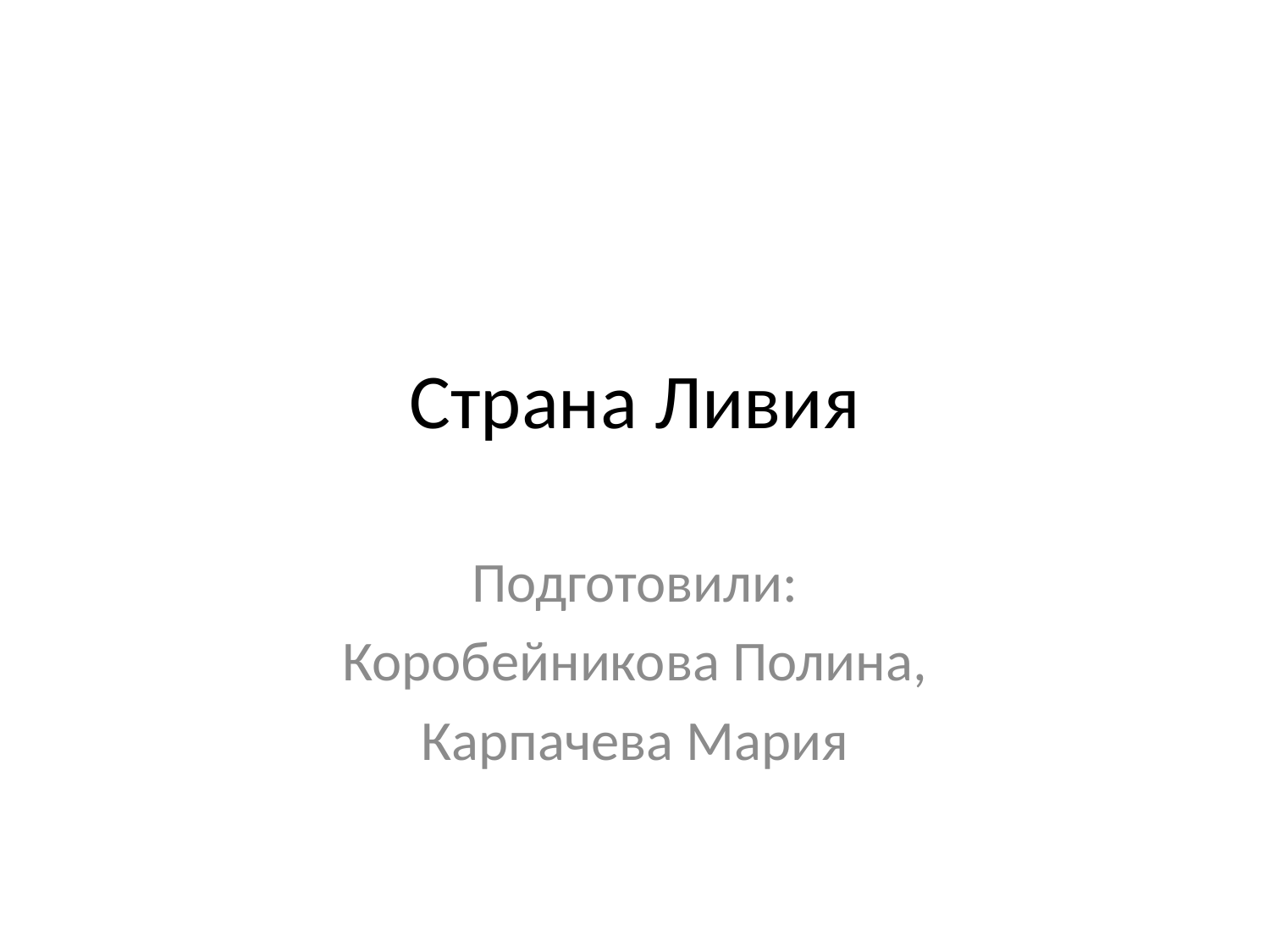

# Страна Ливия
Подготовили:
Коробейникова Полина,
Карпачева Мария